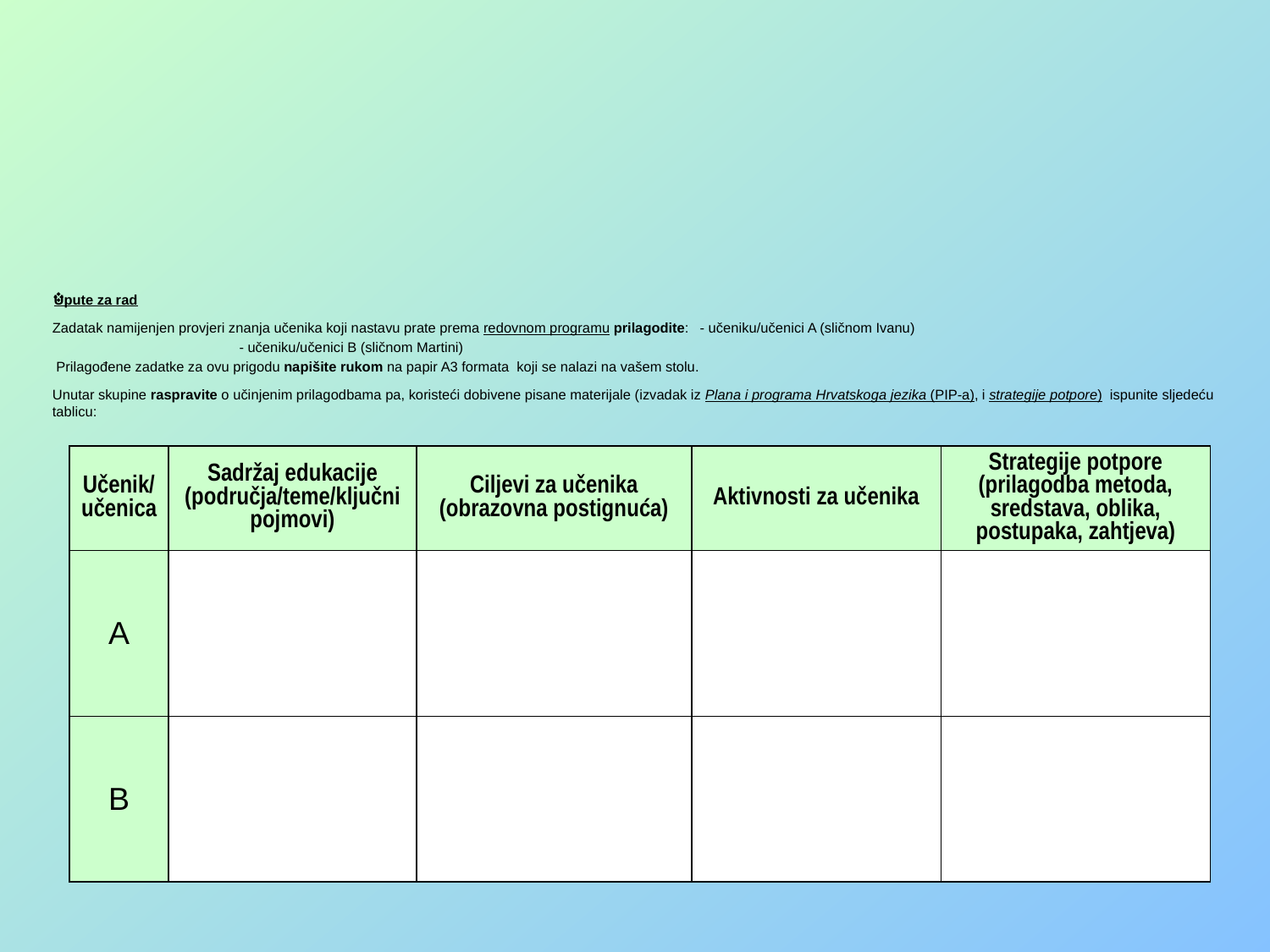

Upute za rad

Zadatak namijenjen provjeri znanja učenika koji nastavu prate prema redovnom programu prilagodite:   - učeniku/učenici A (sličnom Ivanu)
                                                 - učeniku/učenici B (sličnom Martini)
 Prilagođene zadatke za ovu prigodu napišite rukom na papir A3 formata  koji se nalazi na vašem stolu.

Unutar skupine raspravite o učinjenim prilagodbama pa, koristeći dobivene pisane materijale (izvadak iz Plana i programa Hrvatskoga jezika (PIP-a), i strategije potpore)  ispunite sljedeću tablicu:

| Učenik/ učenica | Sadržaj edukacije (područja/teme/ključni pojmovi) | Ciljevi za učenika (obrazovna postignuća) | Aktivnosti za učenika | Strategije potpore (prilagodba metoda, sredstava, oblika, postupaka, zahtjeva) |
| --- | --- | --- | --- | --- |
| A |  |  |  |  |
| B |  |  |  |  |